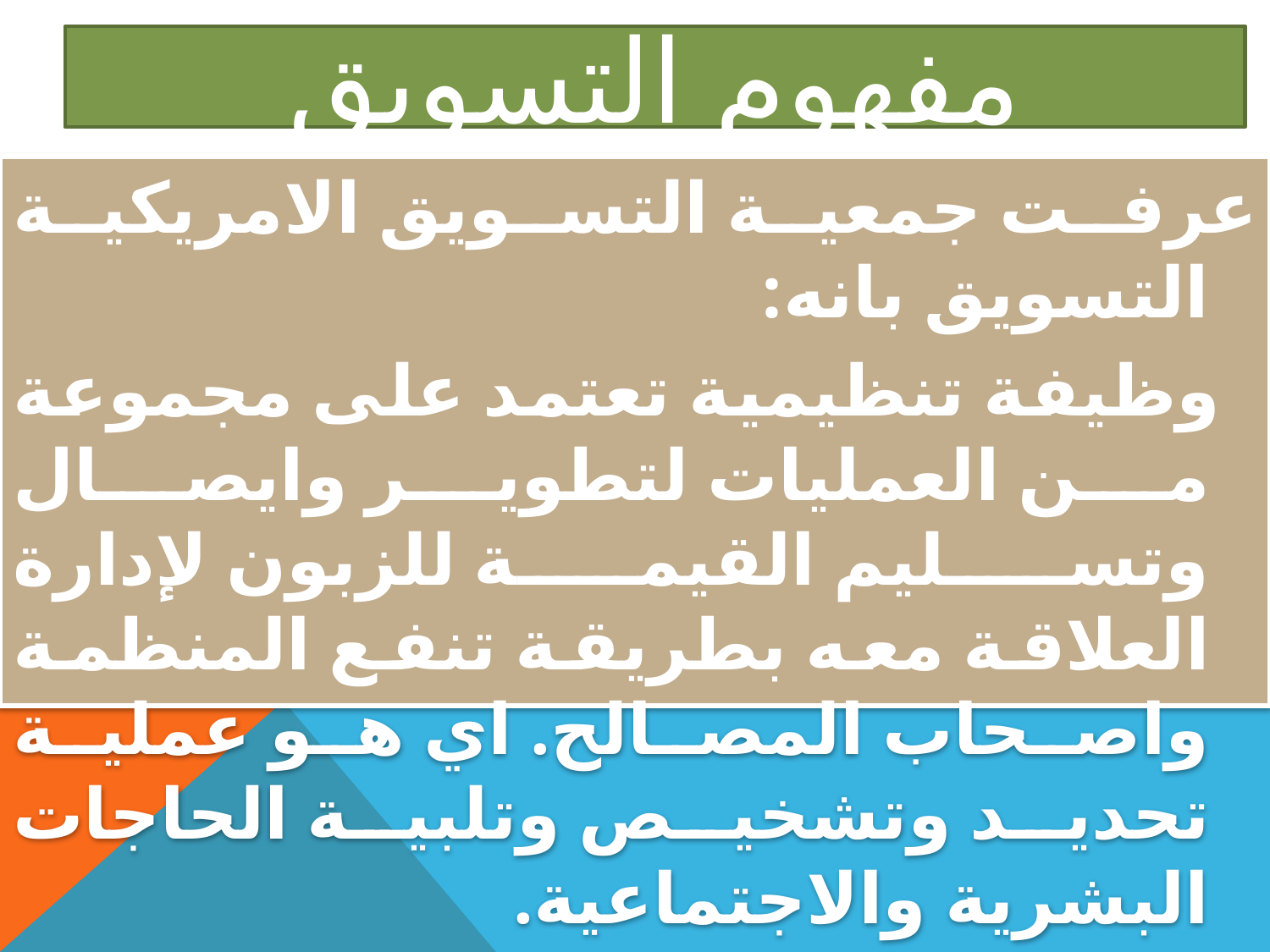

# مفهوم التسويق
عرفت جمعية التسويق الامريكية التسويق بانه:
  وظيفة تنظيمية تعتمد على مجموعة من العمليات لتطوير وايصال وتسليم القيمة للزبون لإدارة العلاقة معه بطريقة تنفع المنظمة واصحاب المصالح. اي هو عملية تحديد وتشخيص وتلبية الحاجات البشرية والاجتماعية.